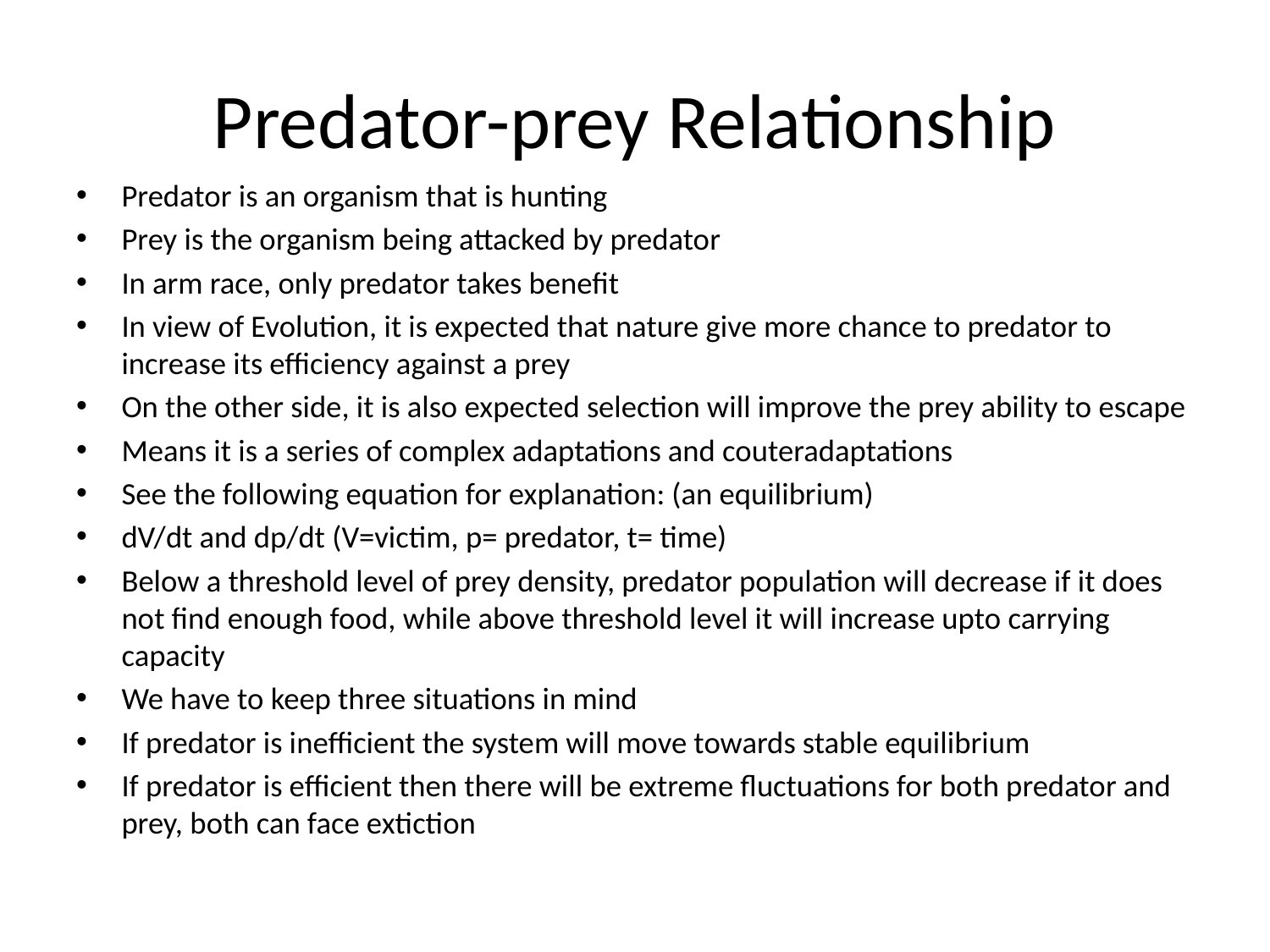

# Predator-prey Relationship
Predator is an organism that is hunting
Prey is the organism being attacked by predator
In arm race, only predator takes benefit
In view of Evolution, it is expected that nature give more chance to predator to increase its efficiency against a prey
On the other side, it is also expected selection will improve the prey ability to escape
Means it is a series of complex adaptations and couteradaptations
See the following equation for explanation: (an equilibrium)
dV/dt and dp/dt (V=victim, p= predator, t= time)
Below a threshold level of prey density, predator population will decrease if it does not find enough food, while above threshold level it will increase upto carrying capacity
We have to keep three situations in mind
If predator is inefficient the system will move towards stable equilibrium
If predator is efficient then there will be extreme fluctuations for both predator and prey, both can face extiction